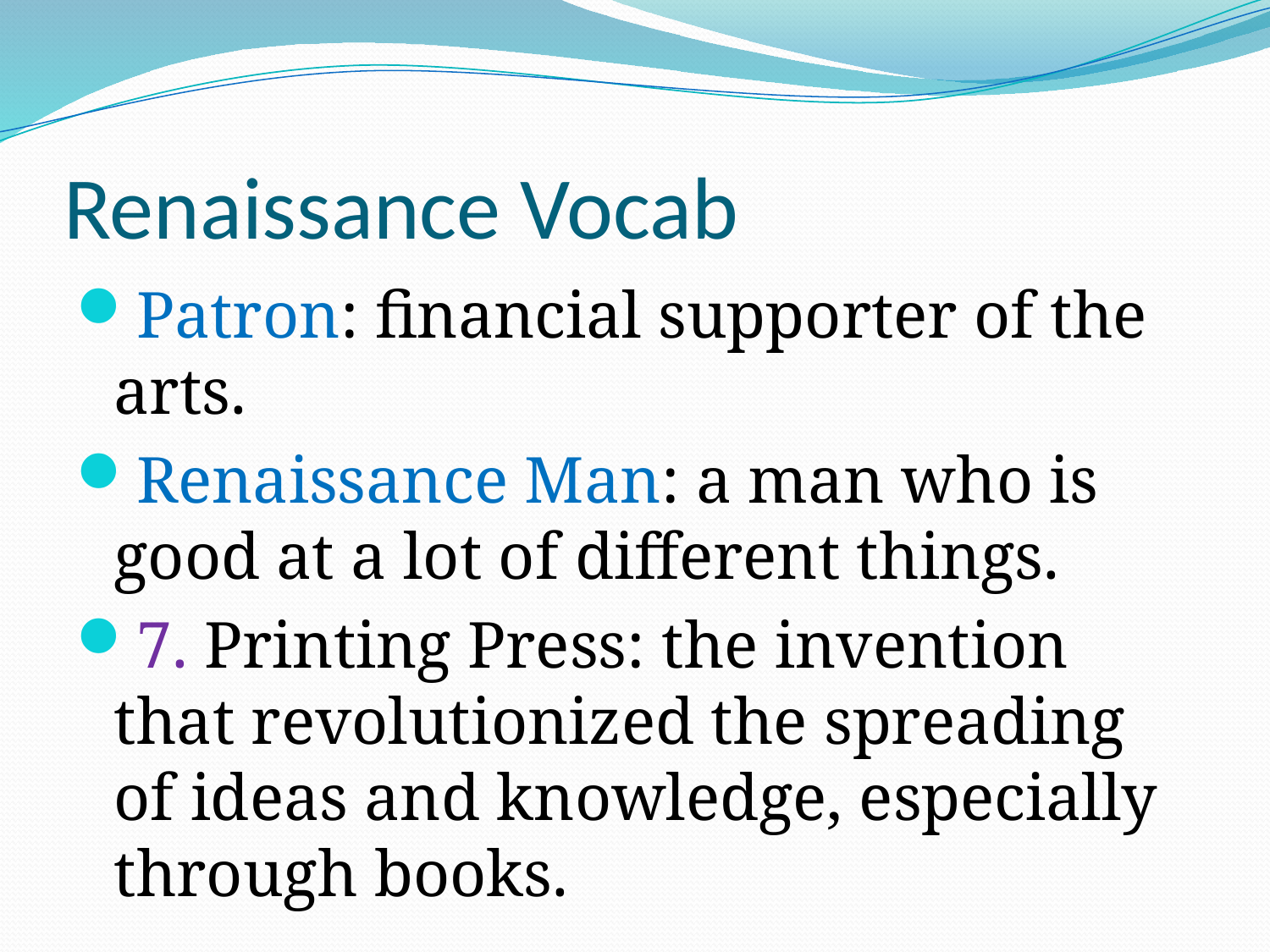

# Renaissance Vocab
Patron: financial supporter of the arts.
Renaissance Man: a man who is good at a lot of different things.
7. Printing Press: the invention that revolutionized the spreading of ideas and knowledge, especially through books.